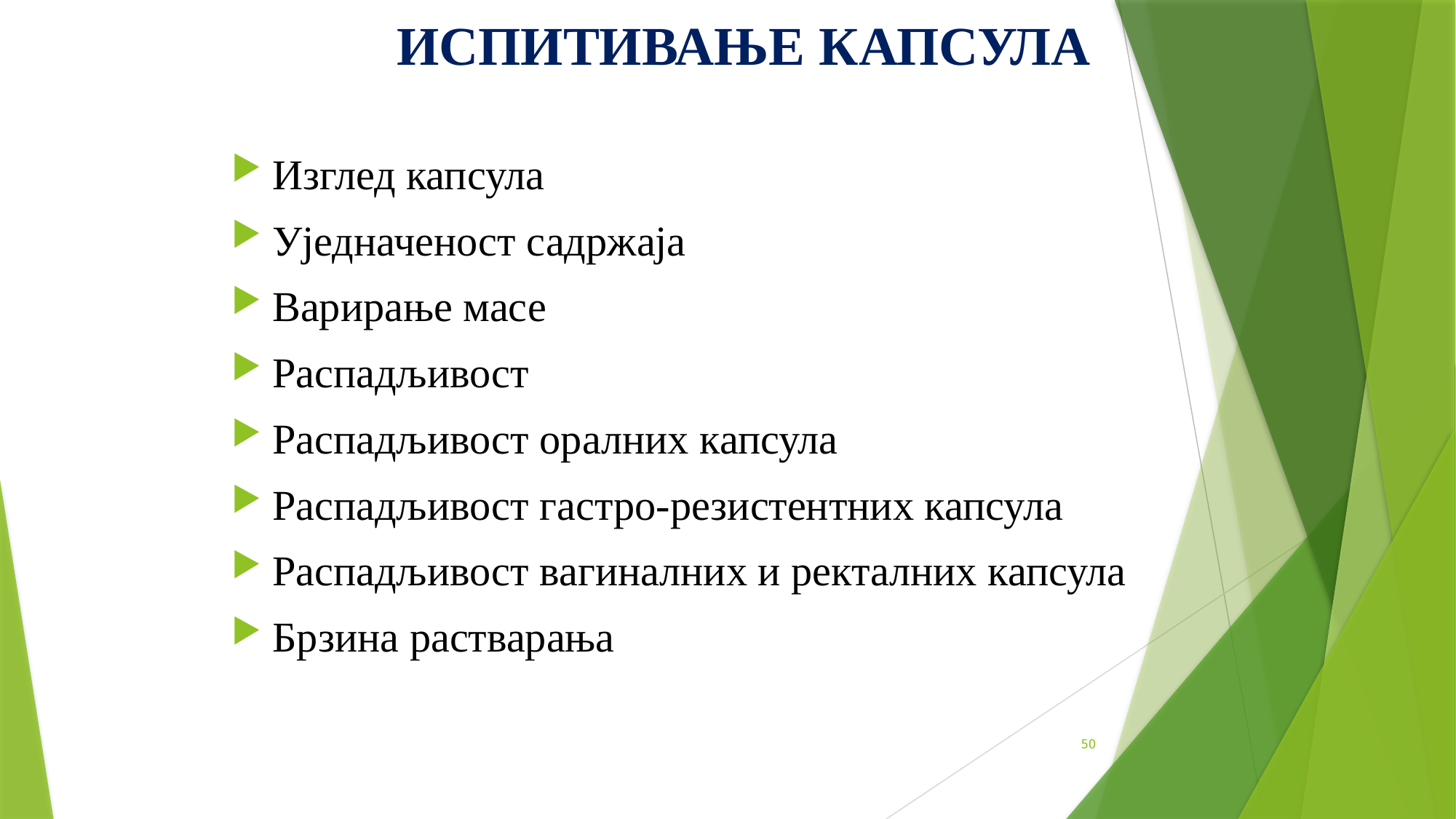

# ИСПИТИВАЊЕ КАПСУЛА
Изглед капсула
Уједначеност садржаја
Варирање масе
Распадљивост
Распадљивост оралних капсула
Распадљивост гастро-резистентних капсула
Распадљивост вагиналних и ректалних капсула
Брзина растварања

50